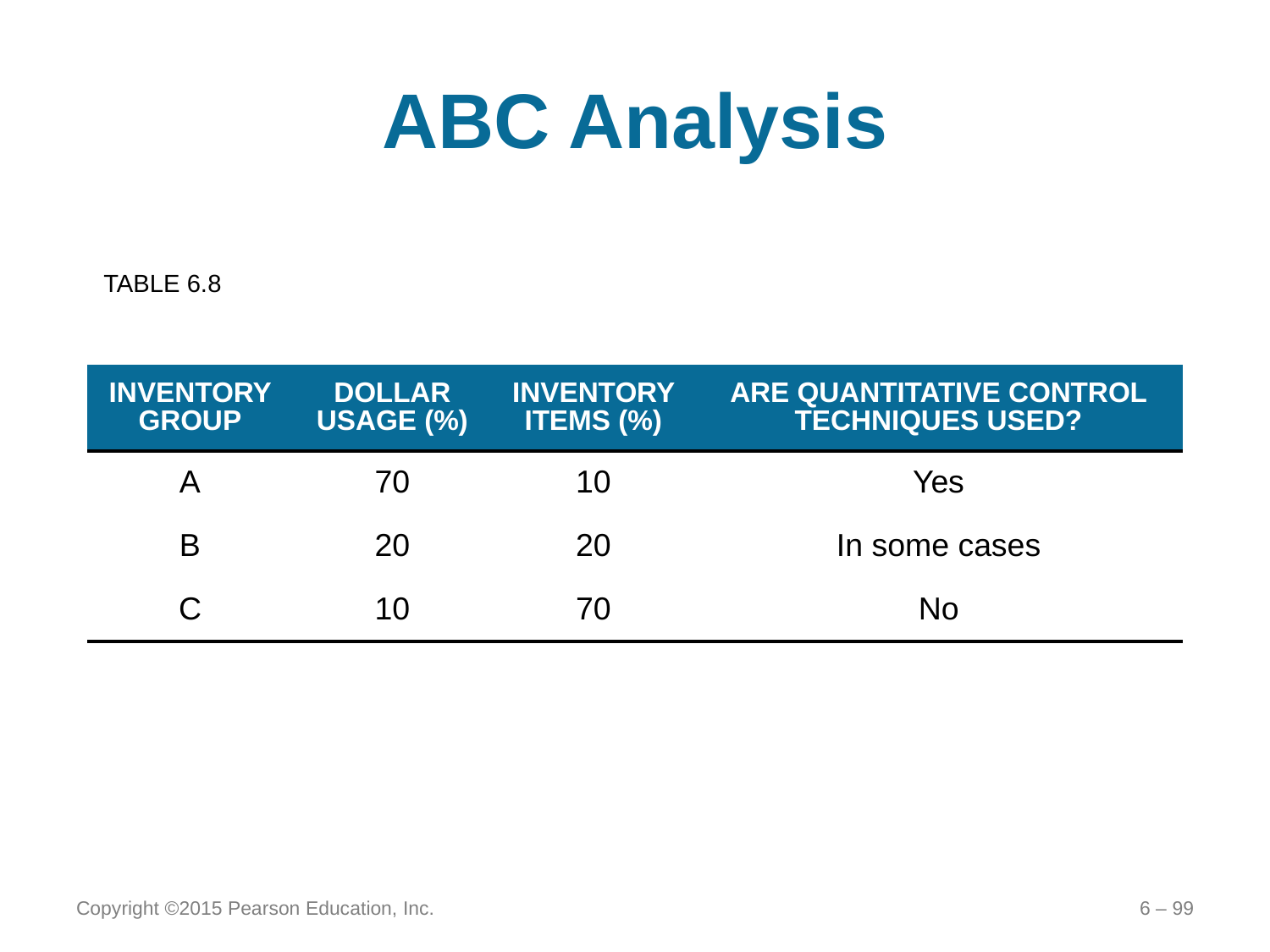

# ABC Analysis
TABLE 6.8
| INVENTORY GROUP | DOLLAR USAGE (%) | INVENTORY ITEMS (%) | ARE QUANTITATIVE CONTROL TECHNIQUES USED? |
| --- | --- | --- | --- |
| A | 70 | 10 | Yes |
| B | 20 | 20 | In some cases |
| C | 10 | 70 | No |
Copyright ©2015 Pearson Education, Inc.
6 – 99